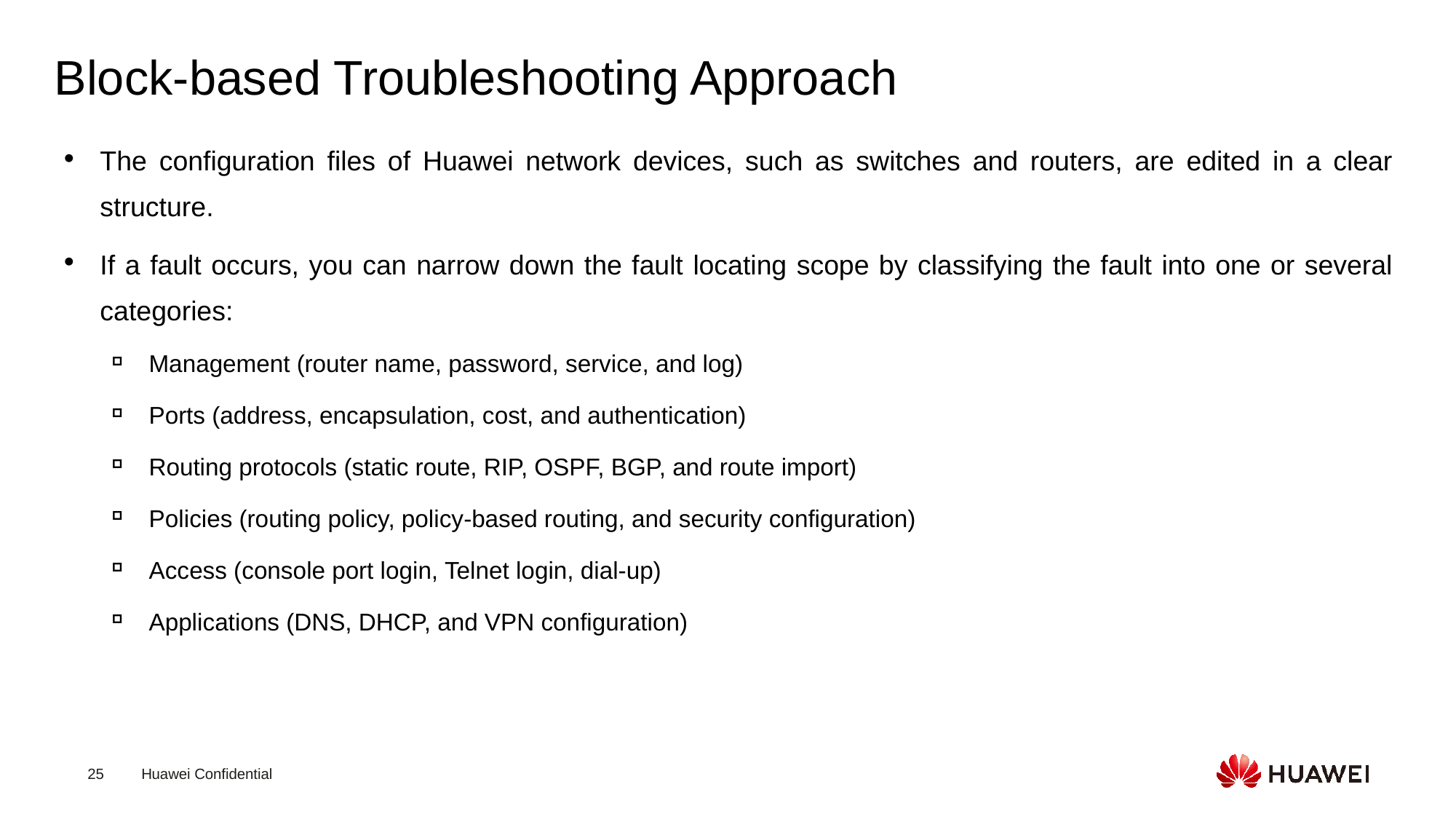

# Block-based Troubleshooting Approach
The configuration files of Huawei network devices, such as switches and routers, are edited in a clear structure.
If a fault occurs, you can narrow down the fault locating scope by classifying the fault into one or several categories:
 Management (router name, password, service, and log)
 Ports (address, encapsulation, cost, and authentication)
 Routing protocols (static route, RIP, OSPF, BGP, and route import)
 Policies (routing policy, policy-based routing, and security configuration)
 Access (console port login, Telnet login, dial-up)
 Applications (DNS, DHCP, and VPN configuration)